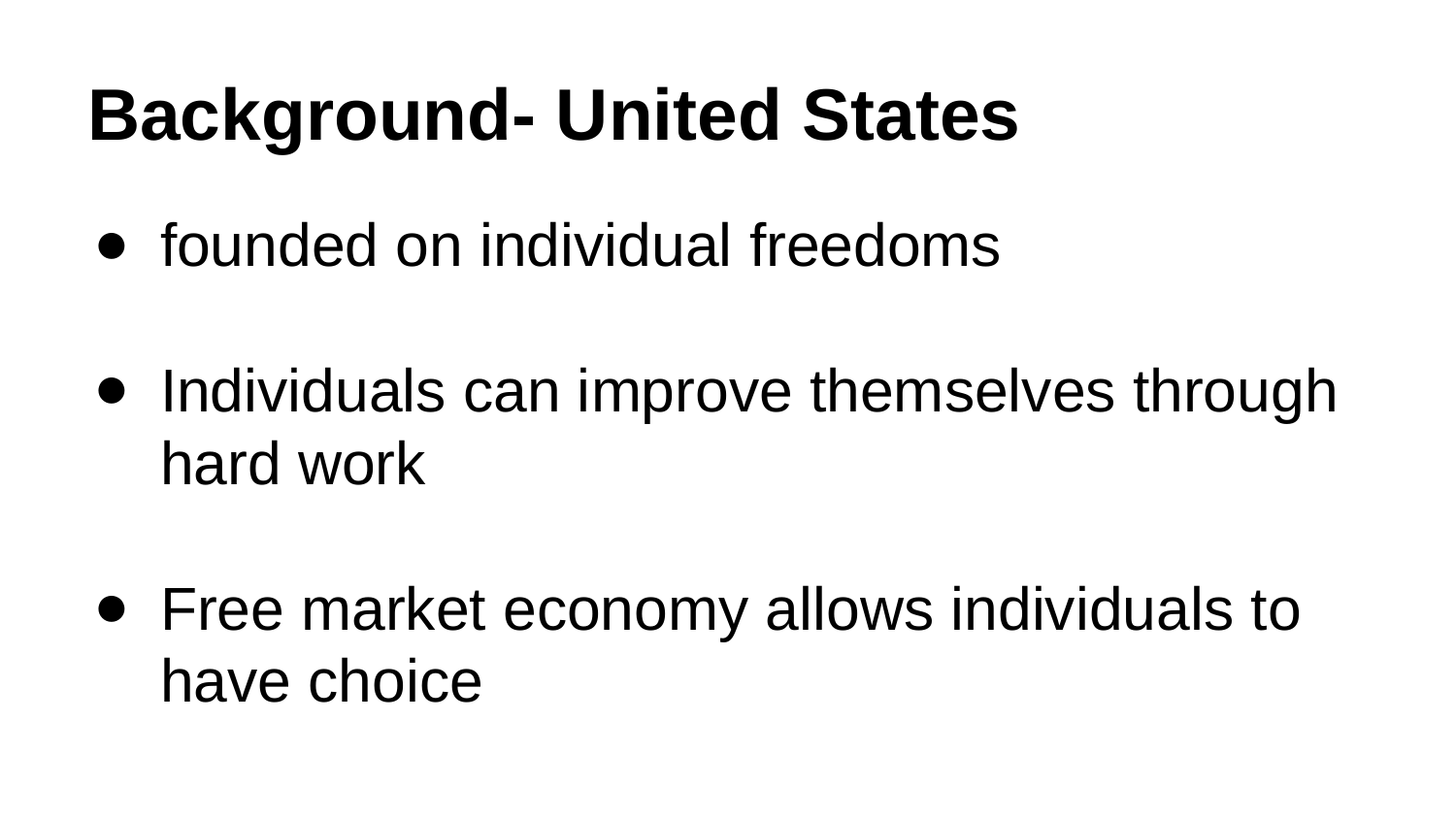

# Background- United States
founded on individual freedoms

Individuals can improve themselves through hard work

Free market economy allows individuals to have choice